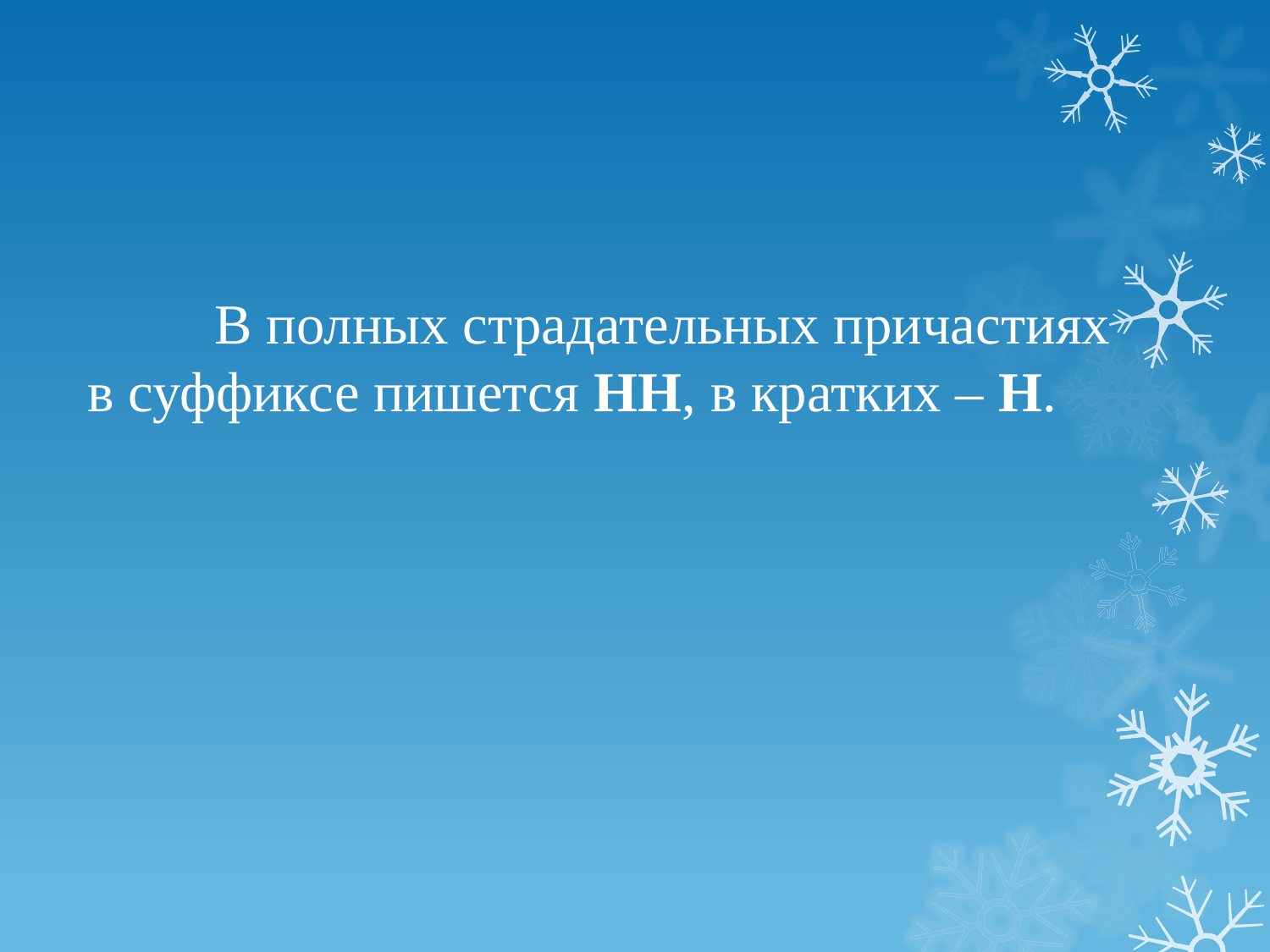

# В полных страдательных причастиях в суффиксе пишется НН, в кратких – Н.